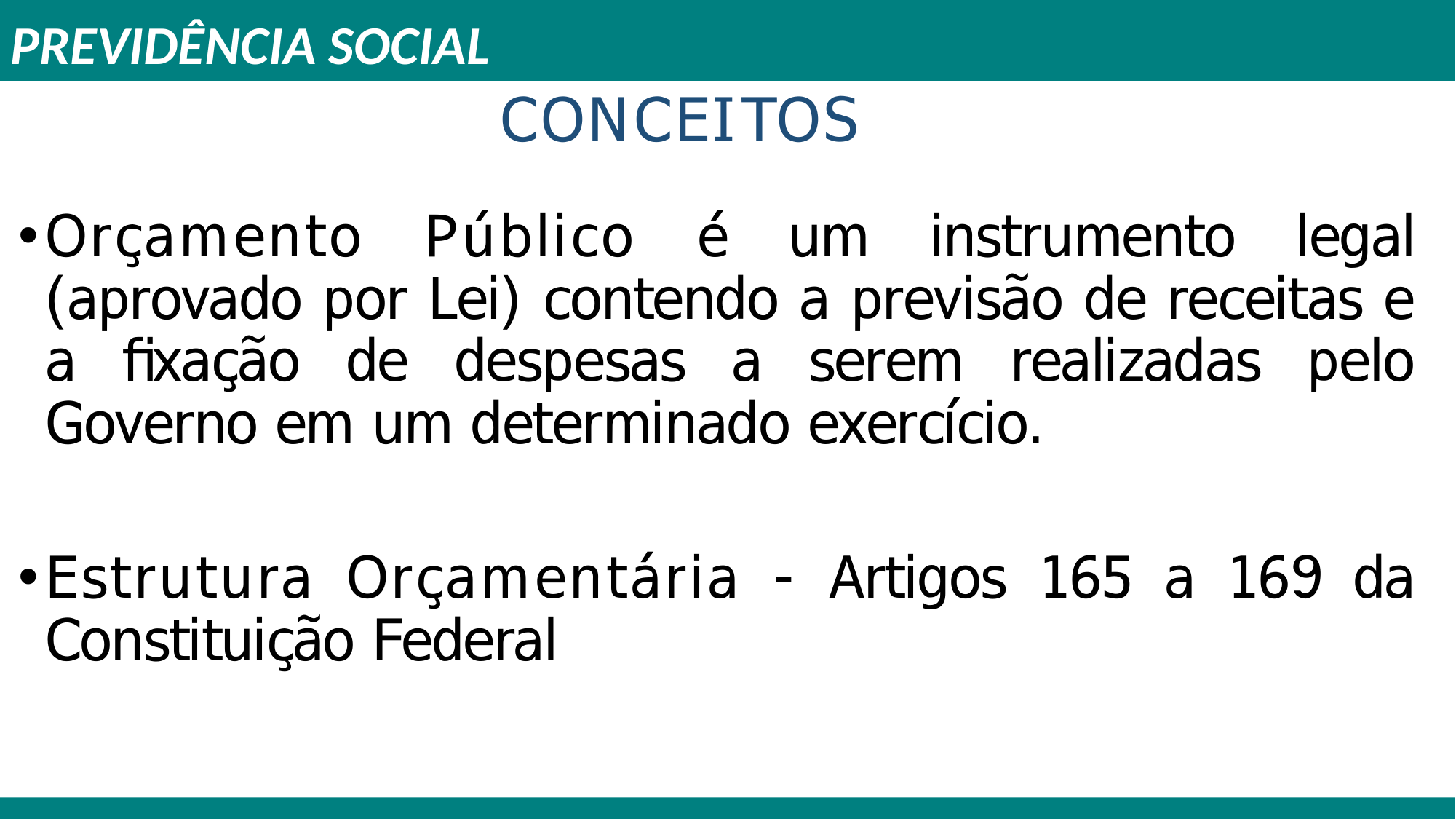

PREVIDÊNCIA SOCIAL
CONCEITOS
Orçamento Público é um instrumento legal (aprovado por Lei) contendo a previsão de receitas e a fixação de despesas a serem realizadas pelo Governo em um determinado exercício.

Estrutura Orçamentária - Artigos 165 a 169 da Constituição Federal